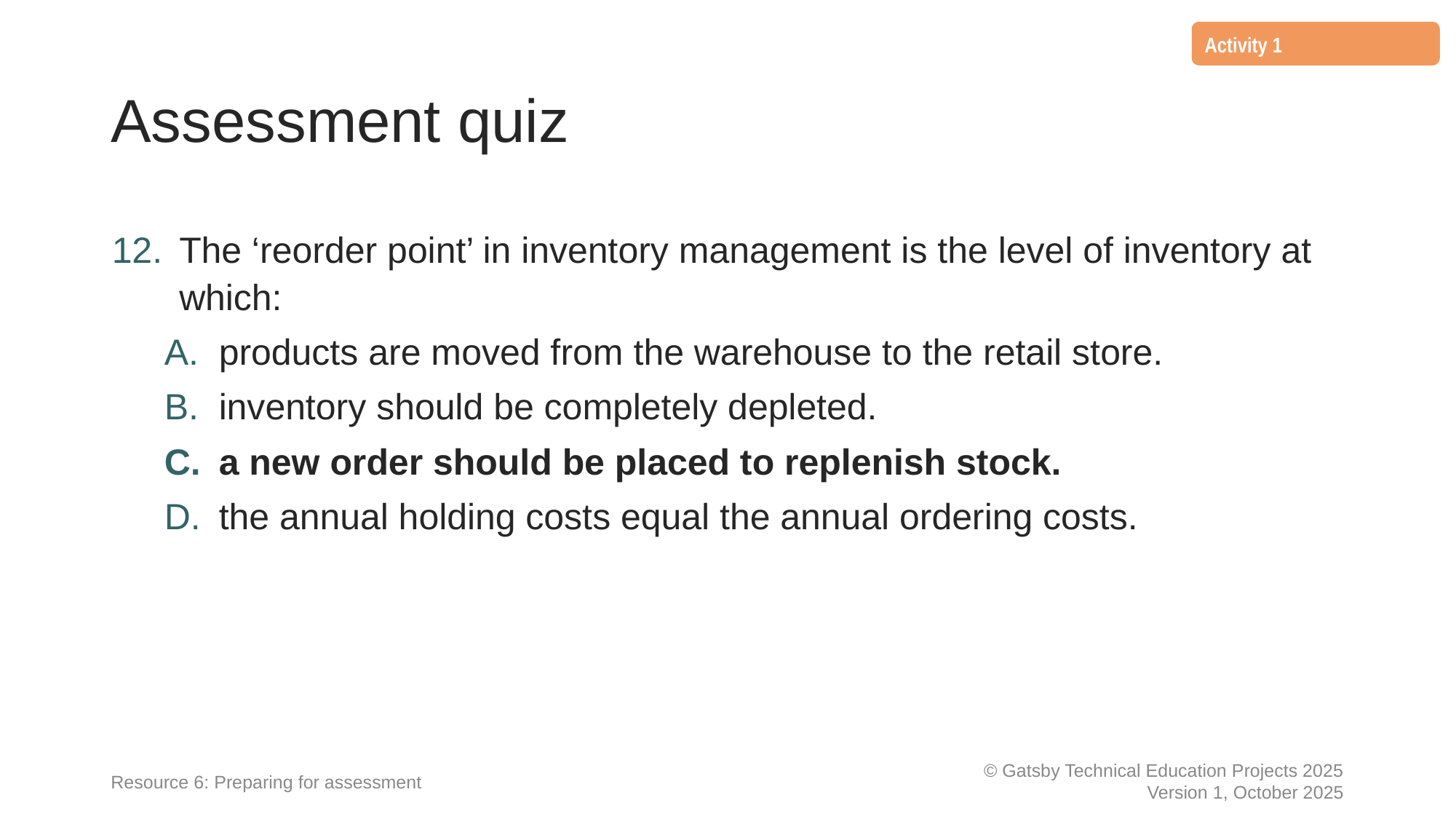

Activity 1
# Assessment quiz
The ‘reorder point’ in inventory management is the level of inventory at which:
products are moved from the warehouse to the retail store.
inventory should be completely depleted.
a new order should be placed to replenish stock.
the annual holding costs equal the annual ordering costs.
Resource 6: Preparing for assessment